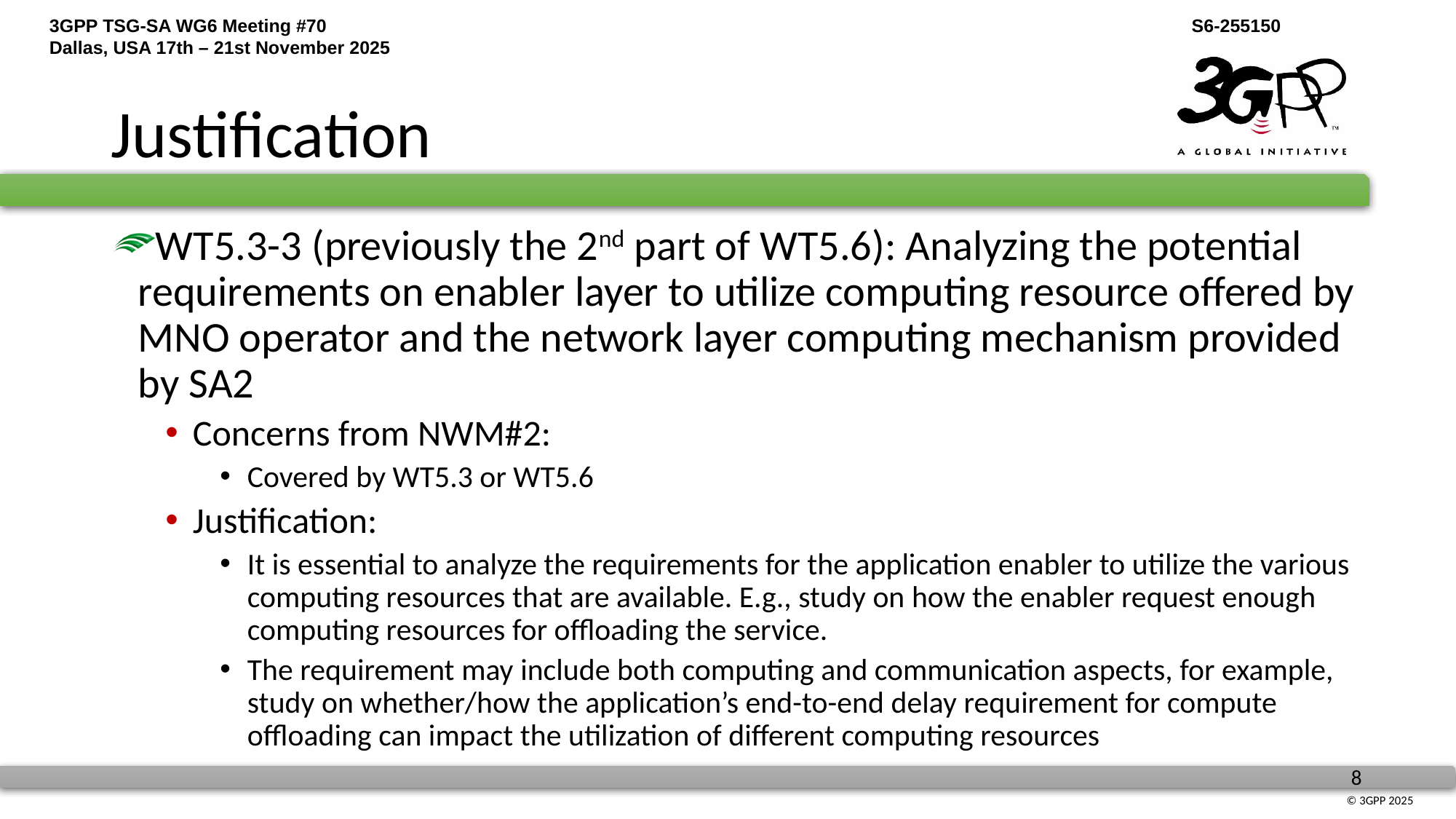

# Justification
WT5.3-3 (previously the 2nd part of WT5.6): Analyzing the potential requirements on enabler layer to utilize computing resource offered by MNO operator and the network layer computing mechanism provided by SA2
Concerns from NWM#2:
Covered by WT5.3 or WT5.6
Justification:
It is essential to analyze the requirements for the application enabler to utilize the various computing resources that are available. E.g., study on how the enabler request enough computing resources for offloading the service.
The requirement may include both computing and communication aspects, for example, study on whether/how the application’s end-to-end delay requirement for compute offloading can impact the utilization of different computing resources